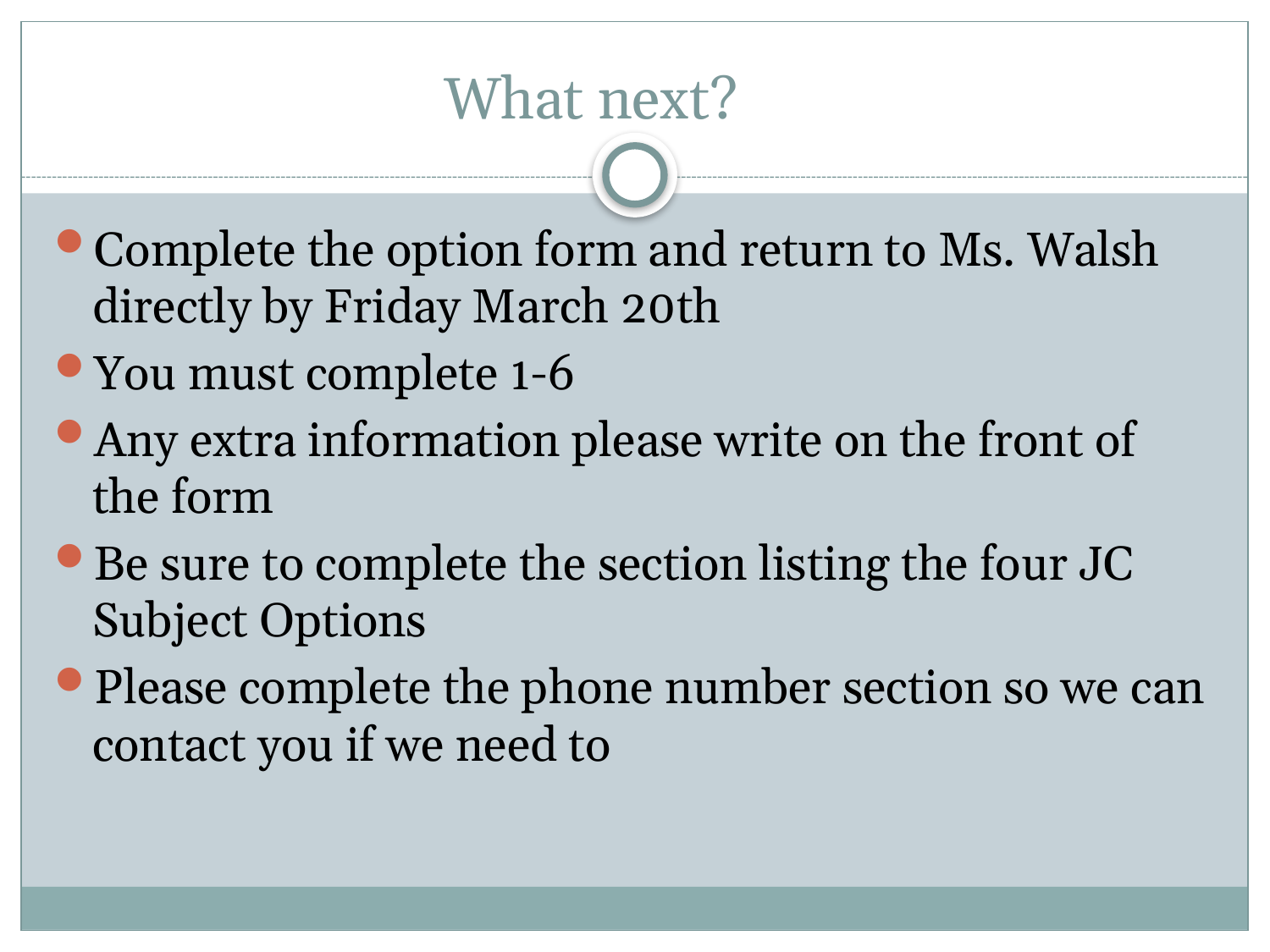

# What next?
Complete the option form and return to Ms. Walsh directly by Friday March 20th
You must complete 1-6
Any extra information please write on the front of the form
Be sure to complete the section listing the four JC Subject Options
Please complete the phone number section so we can contact you if we need to